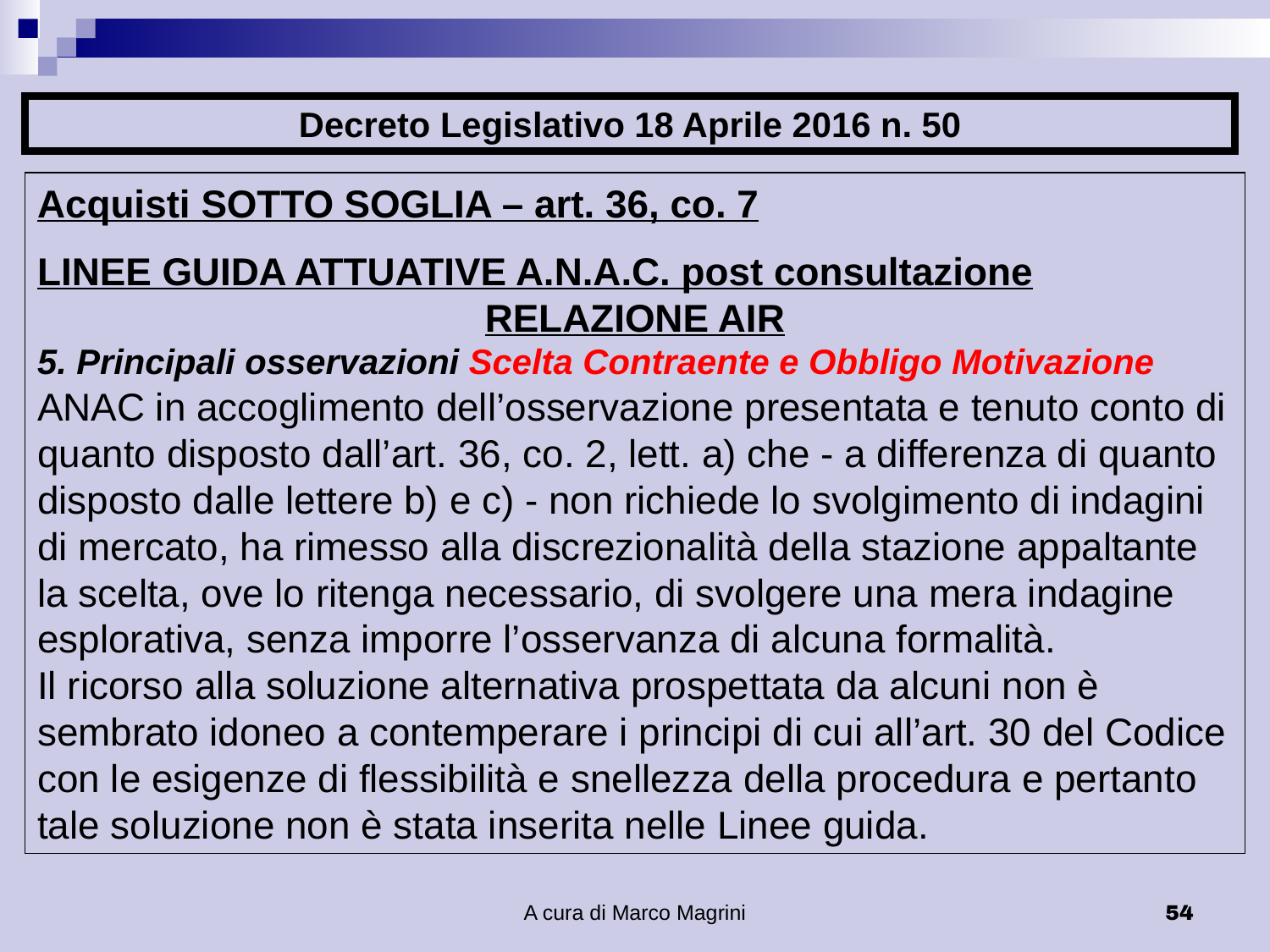

Decreto Legislativo 18 Aprile 2016 n. 50
Acquisti SOTTO SOGLIA – art. 36, co. 7

LINEE GUIDA ATTUATIVE A.N.A.C. post consultazione
RELAZIONE AIR
5. Principali osservazioni Scelta Contraente e Obbligo Motivazione
ANAC in accoglimento dell’osservazione presentata e tenuto conto di quanto disposto dall’art. 36, co. 2, lett. a) che - a differenza di quanto disposto dalle lettere b) e c) - non richiede lo svolgimento di indagini di mercato, ha rimesso alla discrezionalità della stazione appaltante la scelta, ove lo ritenga necessario, di svolgere una mera indagine esplorativa, senza imporre l’osservanza di alcuna formalità.
Il ricorso alla soluzione alternativa prospettata da alcuni non è sembrato idoneo a contemperare i principi di cui all’art. 30 del Codice con le esigenze di flessibilità e snellezza della procedura e pertanto tale soluzione non è stata inserita nelle Linee guida.

A cura di Marco Magrini
54